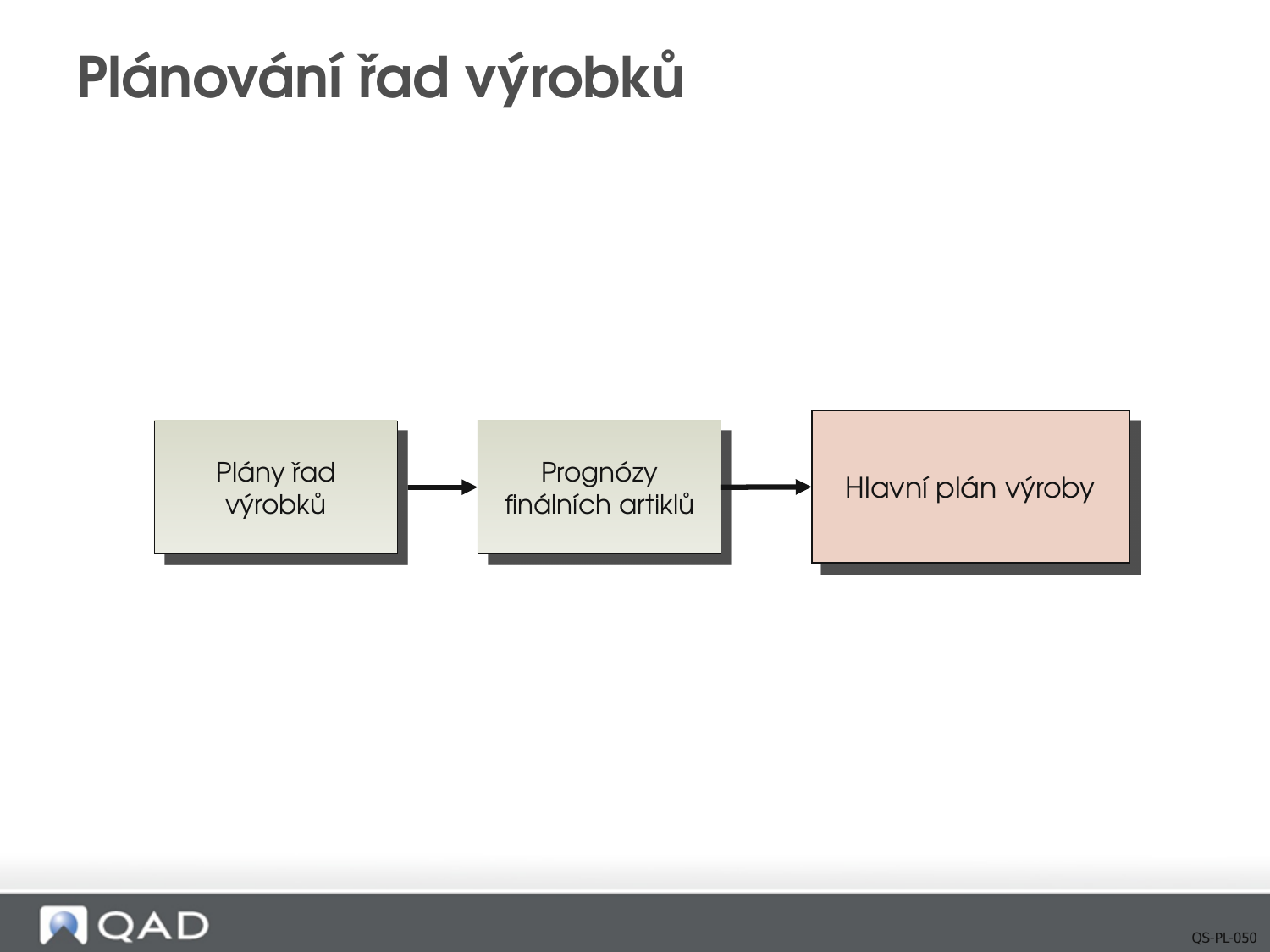

# Plánování řad výrobků
Hlavní plán výroby

Plány řad výrobků
Prognózy finálních artiklů
QS-PL-050